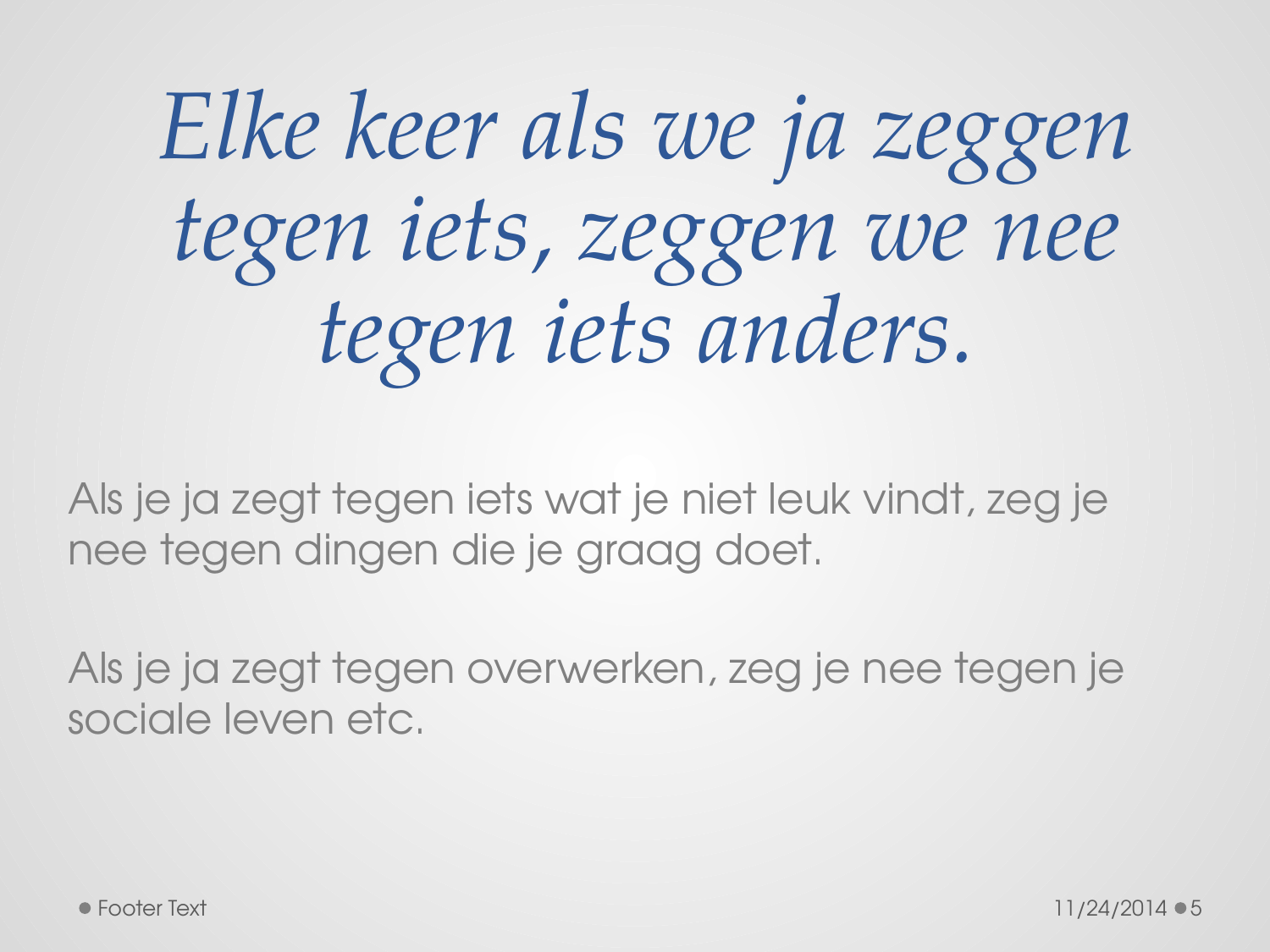

# Elke keer als we ja zeggen tegen iets, zeggen we nee tegen iets anders.

Als je ja zegt tegen iets wat je niet leuk vindt, zeg je nee tegen dingen die je graag doet.

Als je ja zegt tegen overwerken, zeg je nee tegen je sociale leven etc.

Footer Text
11/24/2014
5